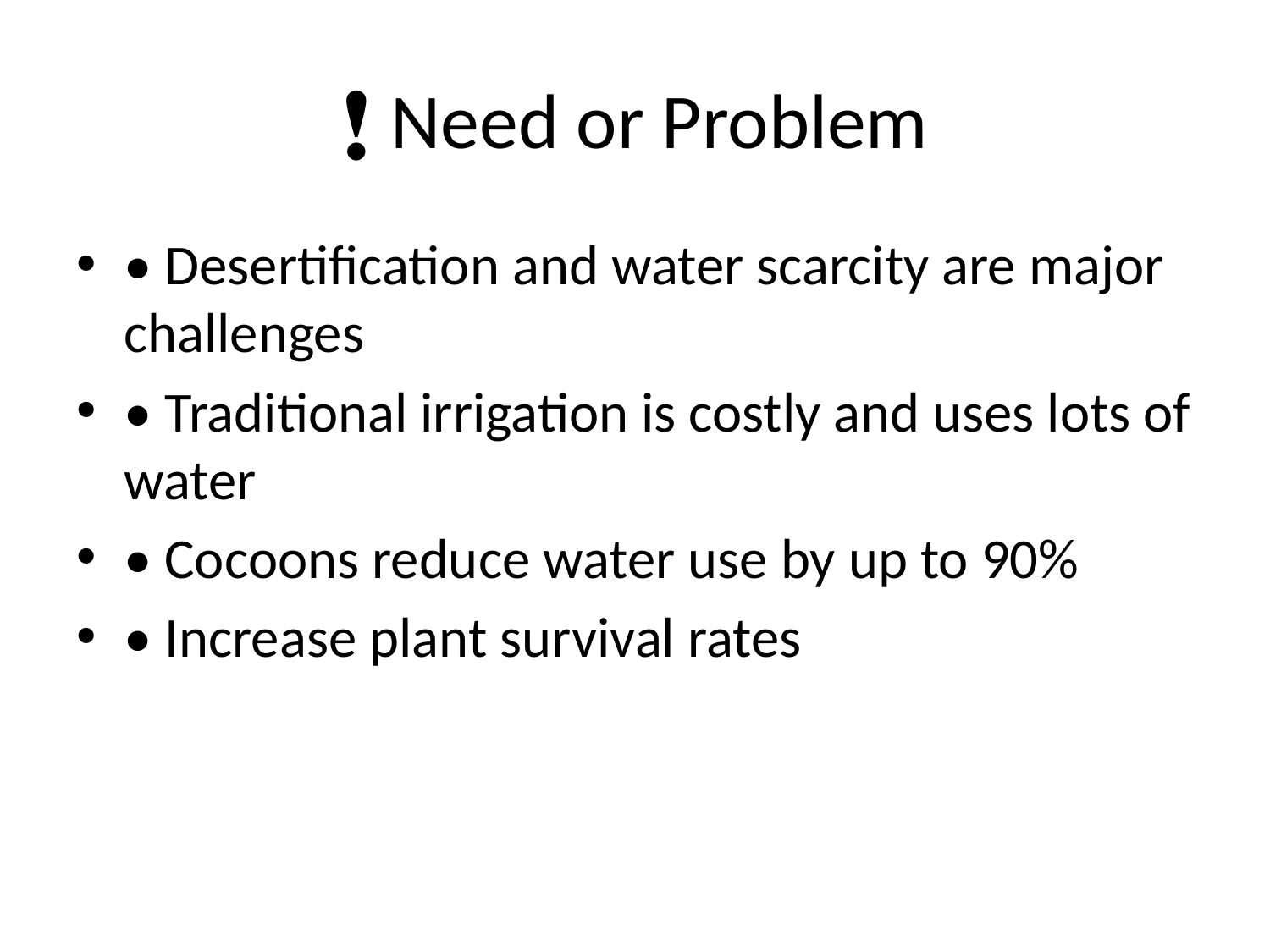

# ❗ Need or Problem
• Desertification and water scarcity are major challenges
• Traditional irrigation is costly and uses lots of water
• Cocoons reduce water use by up to 90%
• Increase plant survival rates